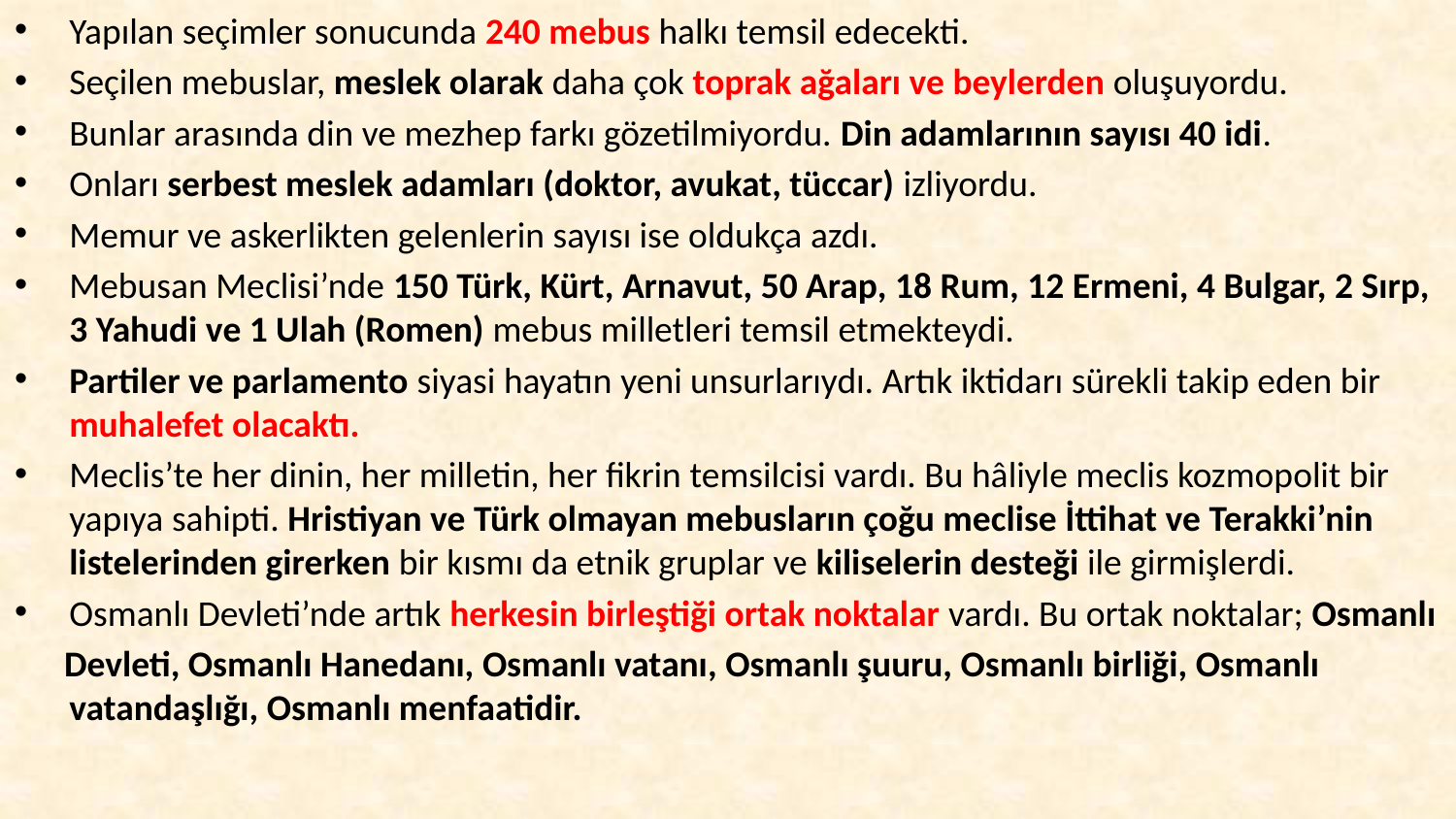

Yapılan seçimler sonucunda 240 mebus halkı temsil edecekti.
Seçilen mebuslar, meslek olarak daha çok toprak ağaları ve beylerden oluşuyordu.
Bunlar arasında din ve mezhep farkı gözetilmiyordu. Din adamlarının sayısı 40 idi.
Onları serbest meslek adamları (doktor, avukat, tüccar) izliyordu.
Memur ve askerlikten gelenlerin sayısı ise oldukça azdı.
Mebusan Meclisi’nde 150 Türk, Kürt, Arnavut, 50 Arap, 18 Rum, 12 Ermeni, 4 Bulgar, 2 Sırp, 3 Yahudi ve 1 Ulah (Romen) mebus milletleri temsil etmekteydi.
Partiler ve parlamento siyasi hayatın yeni unsurlarıydı. Artık iktidarı sürekli takip eden bir muhalefet olacaktı.
Meclis’te her dinin, her milletin, her fikrin temsilcisi vardı. Bu hâliyle meclis kozmopolit bir yapıya sahipti. Hristiyan ve Türk olmayan mebusların çoğu meclise İttihat ve Terakki’nin listelerinden girerken bir kısmı da etnik gruplar ve kiliselerin desteği ile girmişlerdi.
Osmanlı Devleti’nde artık herkesin birleştiği ortak noktalar vardı. Bu ortak noktalar; Osmanlı
      Devleti, Osmanlı Hanedanı, Osmanlı vatanı, Osmanlı şuuru, Osmanlı birliği, Osmanlı vatandaşlığı, Osmanlı menfaatidir.